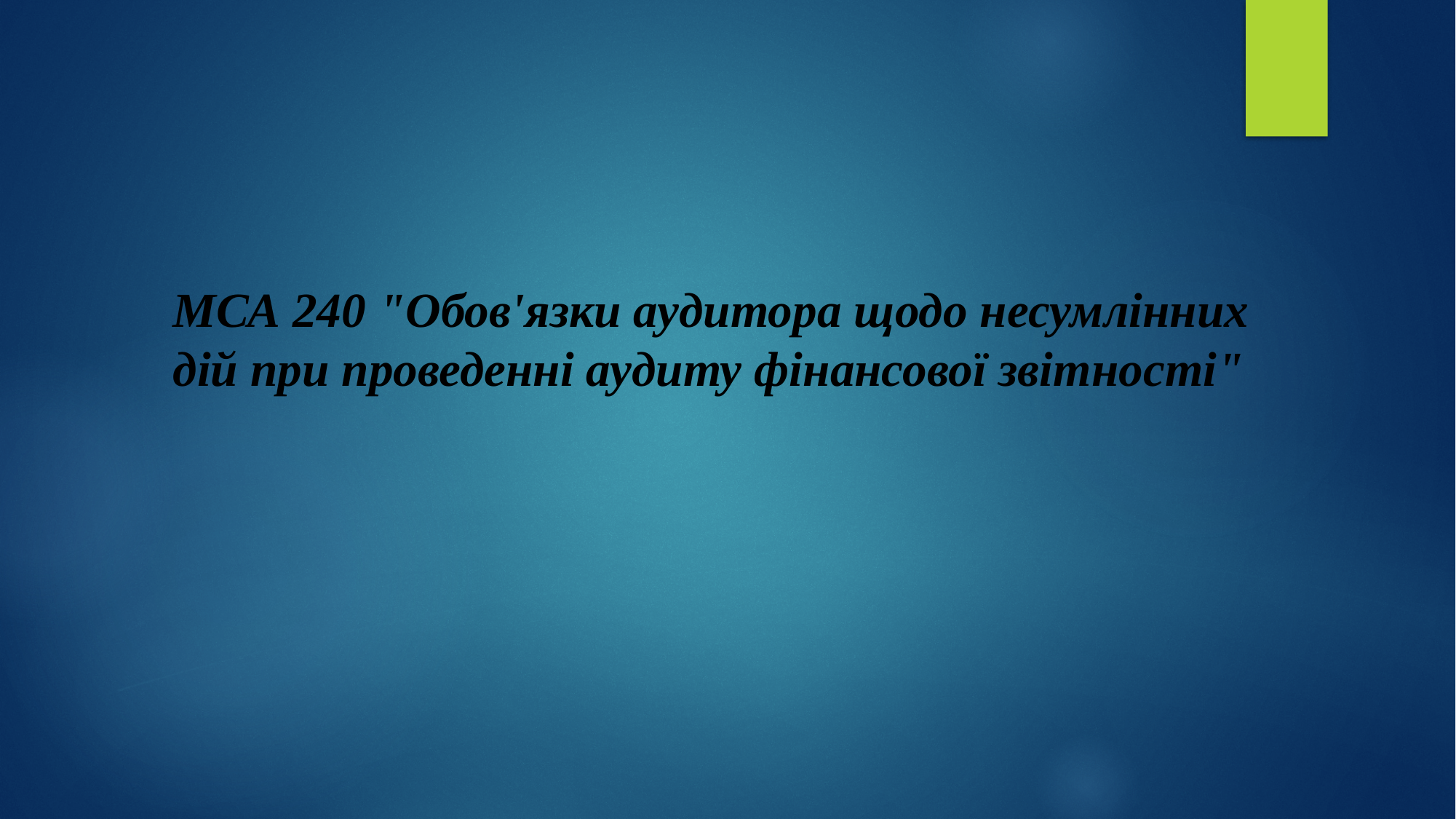

# МСА 240 "Обов'язки аудитора щодо несумлінних дій при проведенні аудиту фінансової звітності"